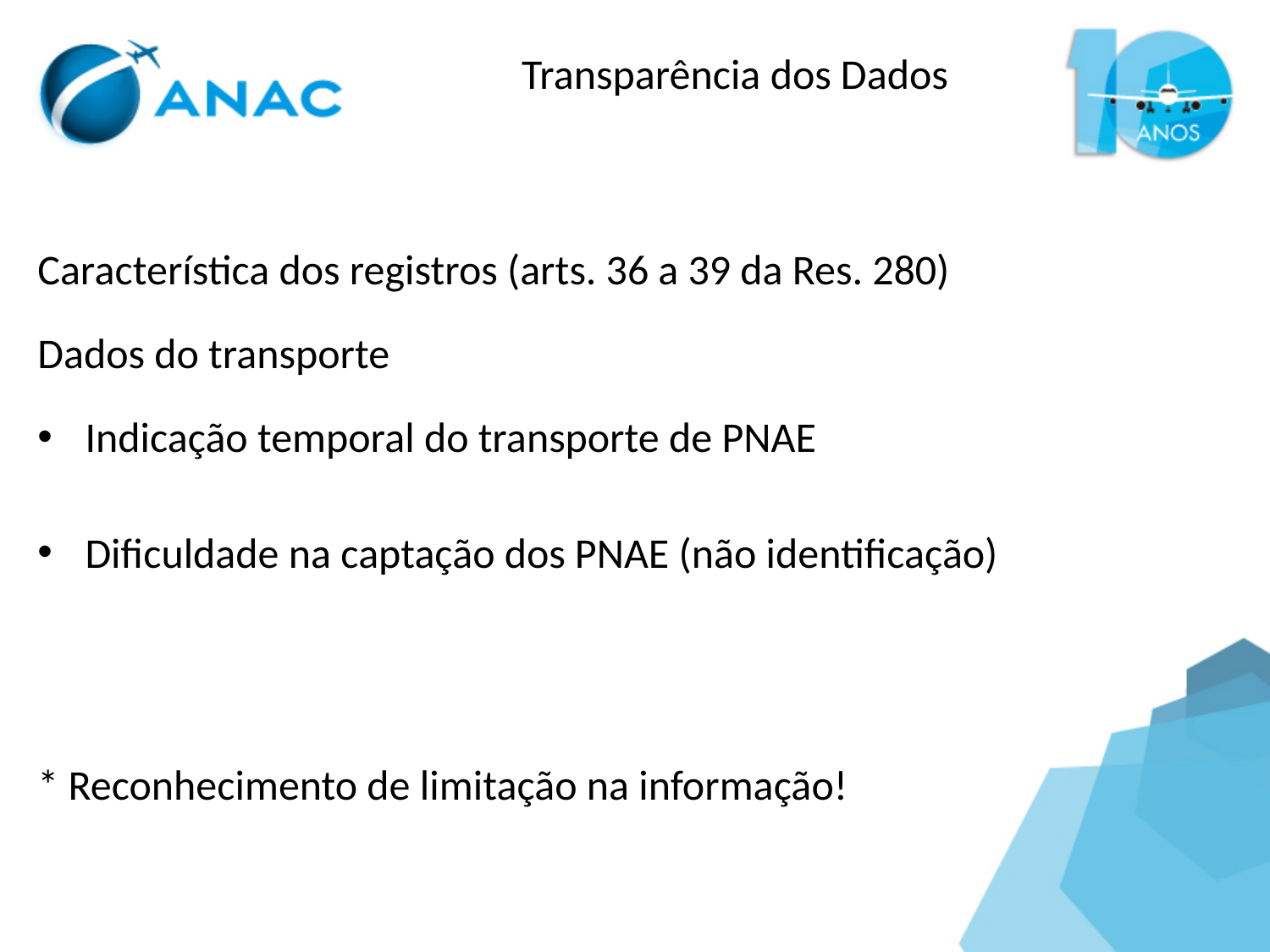

Transparência dos Dados
Característica dos registros (arts. 36 a 39 da Res. 280)

Dados do transporte

Indicação temporal do transporte de PNAE

Dificuldade na captação dos PNAE (não identificação)

* Reconhecimento de limitação na informação!